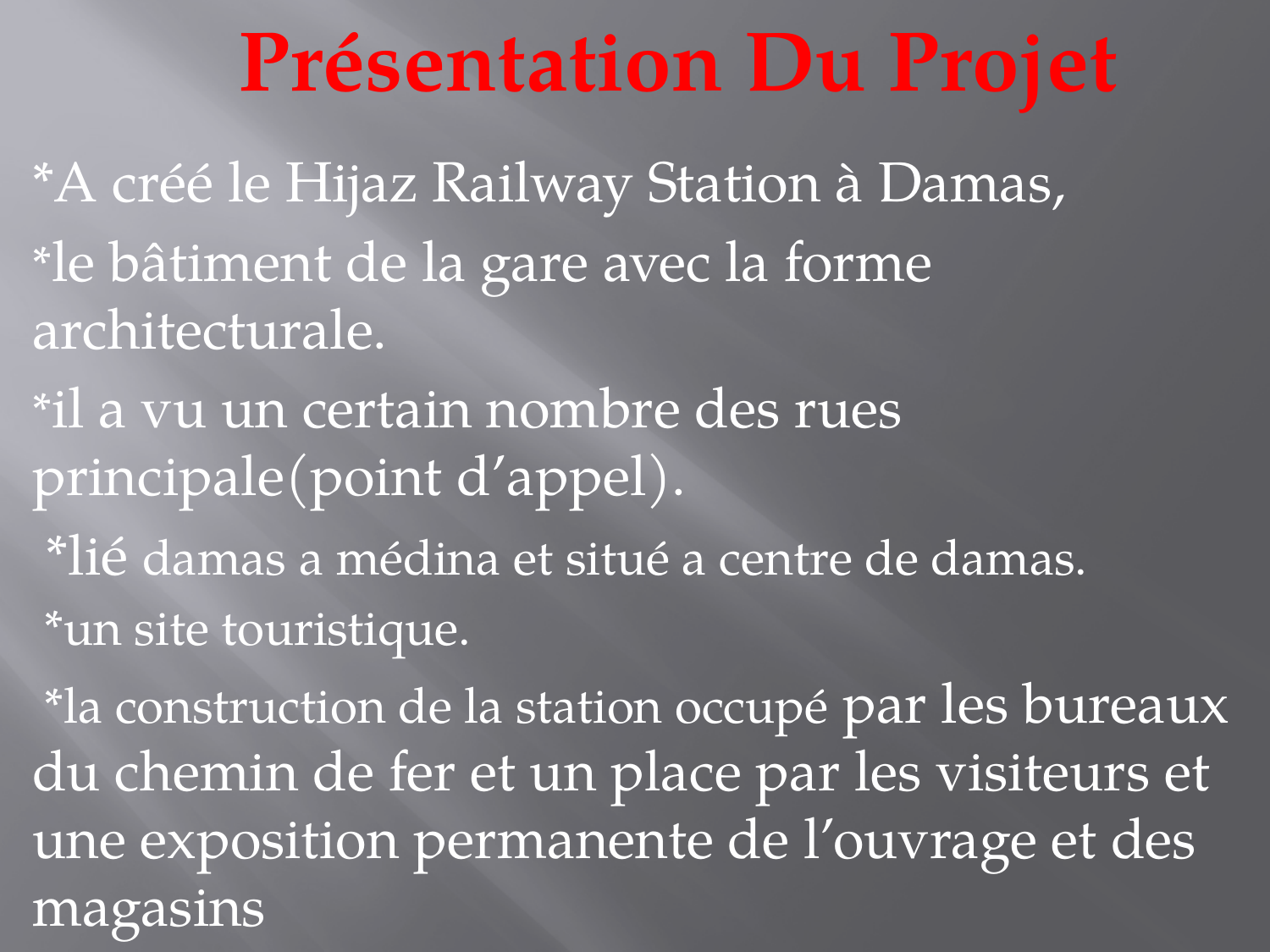

*A créé le Hijaz Railway Station à Damas,
*le bâtiment de la gare avec la forme architecturale.
*il a vu un certain nombre des rues principale(point d’appel).
 *lié damas a médina et situé a centre de damas.
 *un site touristique.
 *la construction de la station occupé par les bureaux du chemin de fer et un place par les visiteurs et une exposition permanente de l’ouvrage et des magasins
Présentation Du Projet